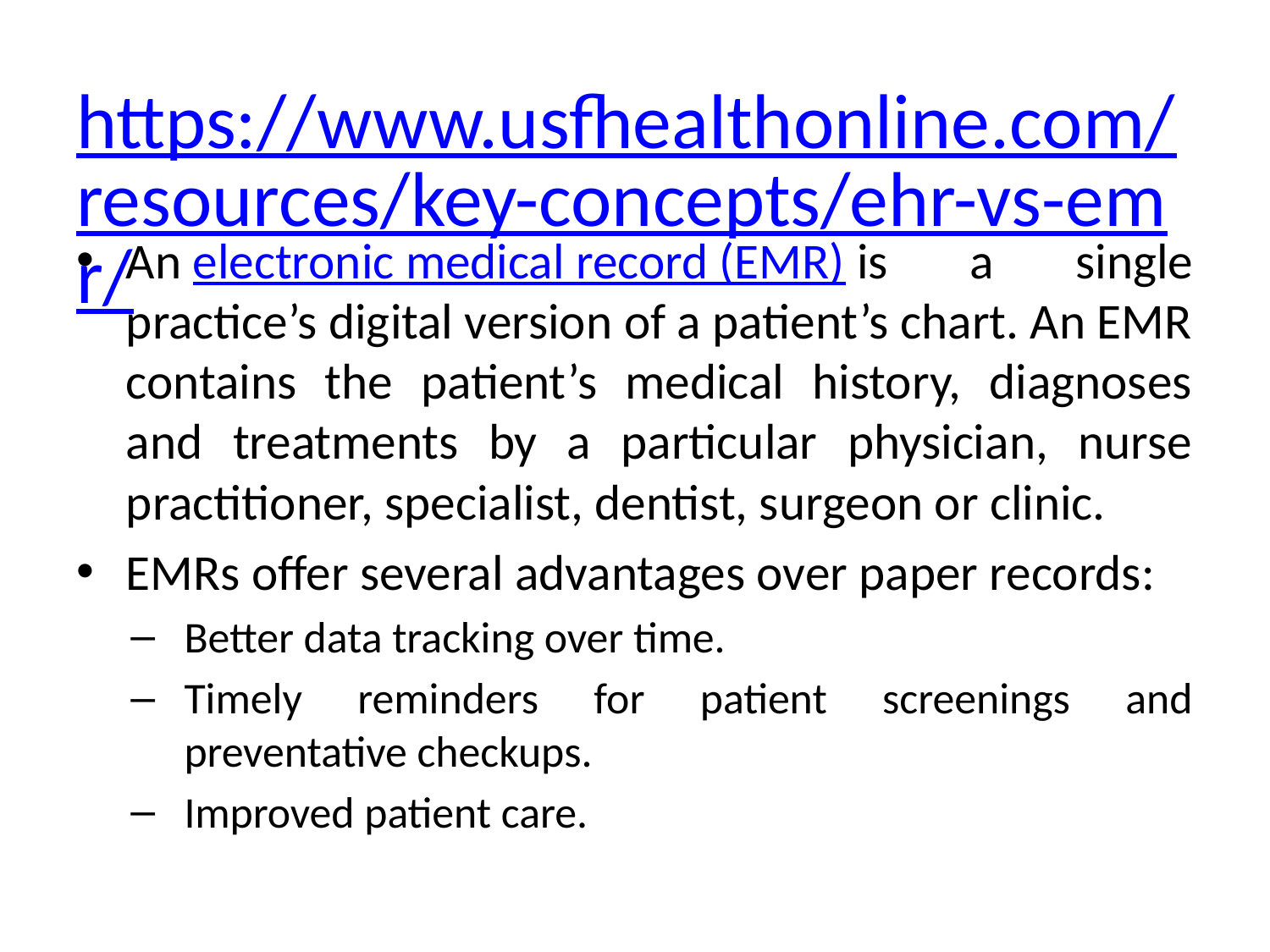

# https://www.usfhealthonline.com/resources/key-concepts/ehr-vs-emr/
An electronic medical record (EMR) is a single practice’s digital version of a patient’s chart. An EMR contains the patient’s medical history, diagnoses and treatments by a particular physician, nurse practitioner, specialist, dentist, surgeon or clinic.
EMRs offer several advantages over paper records:
Better data tracking over time.
Timely reminders for patient screenings and preventative checkups.
Improved patient care.